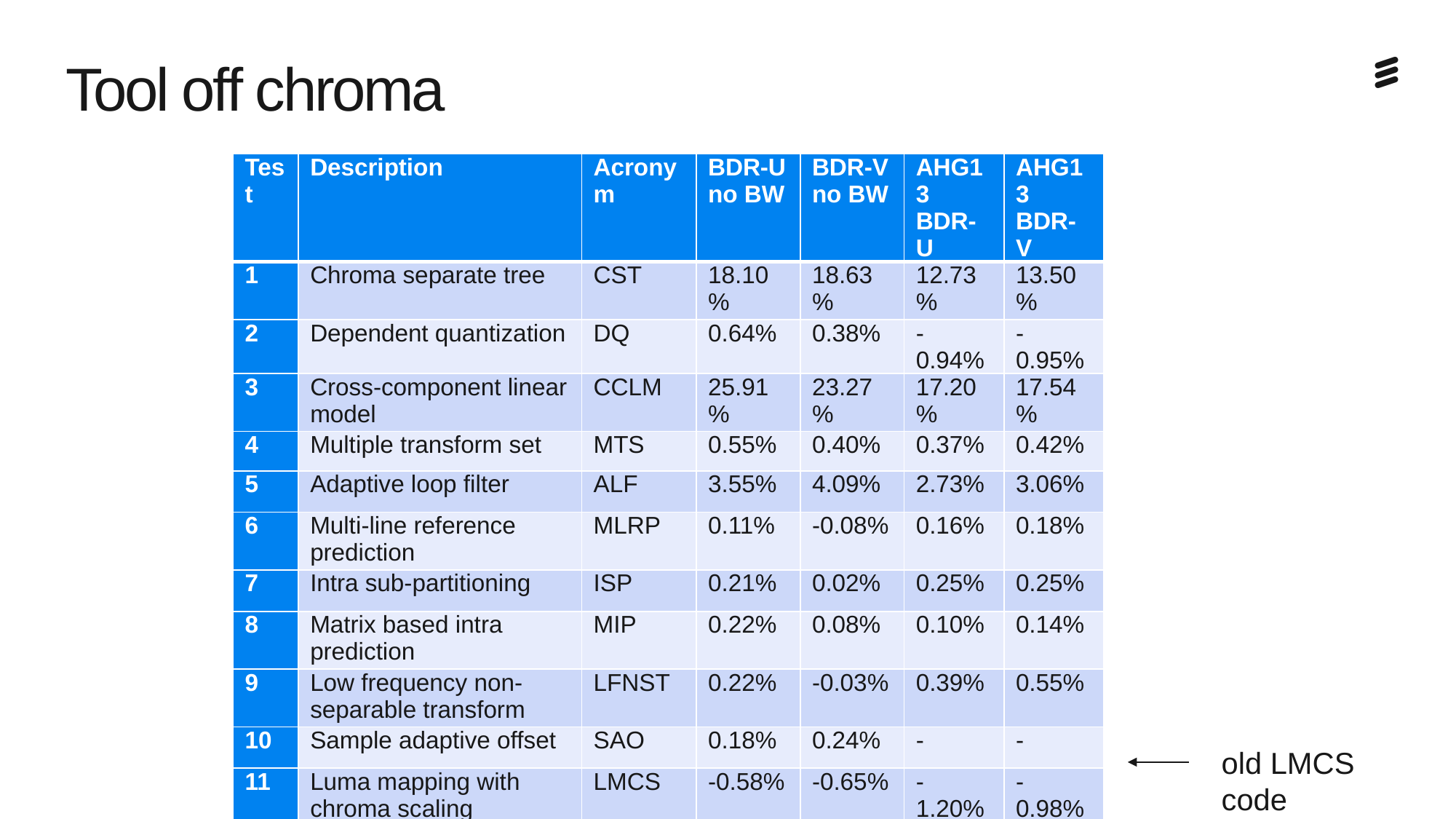

# Tool off chroma
| Test | Description | Acronym | BDR-U no BW | BDR-V no BW | AHG13 BDR-U | AHG13 BDR-V |
| --- | --- | --- | --- | --- | --- | --- |
| 1 | Chroma separate tree | CST | 18.10% | 18.63% | 12.73% | 13.50% |
| 2 | Dependent quantization | DQ | 0.64% | 0.38% | -0.94% | -0.95% |
| 3 | Cross-component linear model | CCLM | 25.91% | 23.27% | 17.20% | 17.54% |
| 4 | Multiple transform set | MTS | 0.55% | 0.40% | 0.37% | 0.42% |
| 5 | Adaptive loop filter | ALF | 3.55% | 4.09% | 2.73% | 3.06% |
| 6 | Multi-line reference prediction | MLRP | 0.11% | -0.08% | 0.16% | 0.18% |
| 7 | Intra sub-partitioning | ISP | 0.21% | 0.02% | 0.25% | 0.25% |
| 8 | Matrix based intra prediction | MIP | 0.22% | 0.08% | 0.10% | 0.14% |
| 9 | Low frequency non-separable transform | LFNST | 0.22% | -0.03% | 0.39% | 0.55% |
| 10 | Sample adaptive offset | SAO | 0.18% | 0.24% | - | - |
| 11 | Luma mapping with chroma scaling | LMCS | -0.58% | -0.65% | -1.20% | -0.98% |
old LMCS code